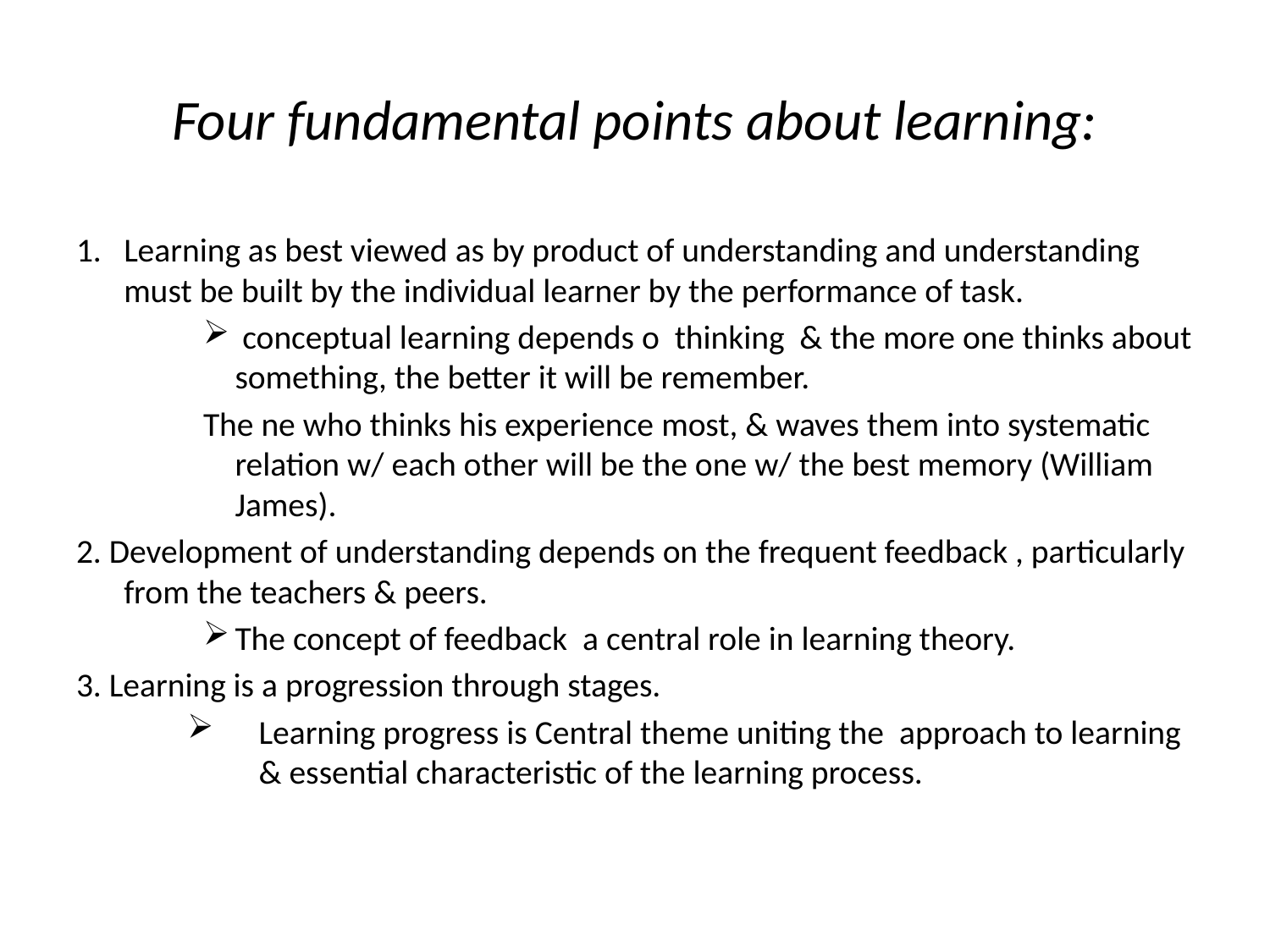

# Four fundamental points about learning:
Learning as best viewed as by product of understanding and understanding must be built by the individual learner by the performance of task.
 conceptual learning depends o  thinking  & the more one thinks about something, the better it will be remember.
The ne who thinks his experience most, & waves them into systematic relation w/ each other will be the one w/ the best memory (William James).
2. Development of understanding depends on the frequent feedback , particularly from the teachers & peers.
The concept of feedback  a central role in learning theory.
3. Learning is a progression through stages.
Learning progress is Central theme uniting the  approach to learning  & essential characteristic of the learning process.